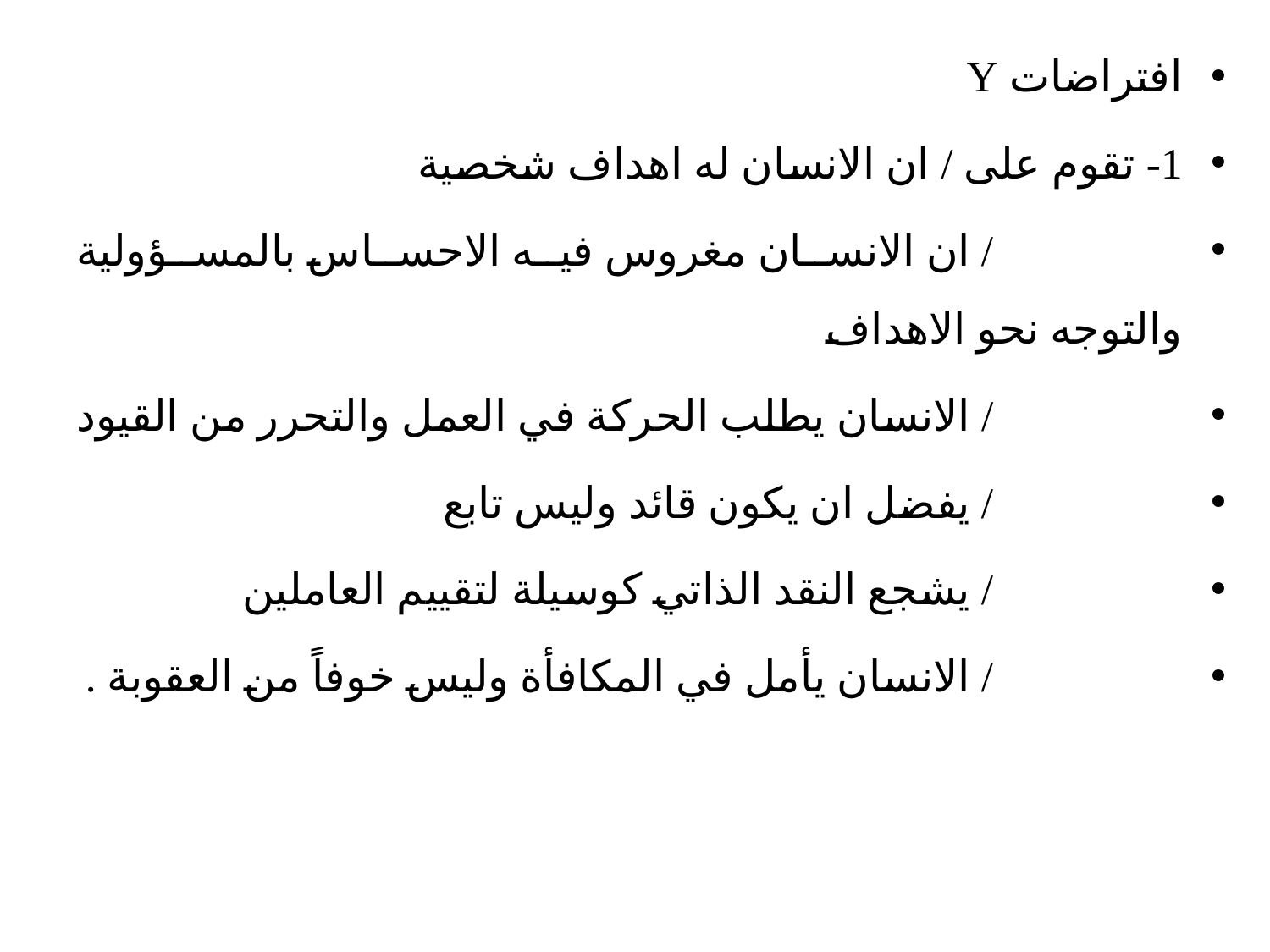

افتراضات Y
1- تقوم على / ان الانسان له اهداف شخصية
                 / ان الانسان مغروس فيه الاحساس بالمسؤولية والتوجه نحو الاهداف
                 / الانسان يطلب الحركة في العمل والتحرر من القيود
                 / يفضل ان يكون قائد وليس تابع
                 / يشجع النقد الذاتي كوسيلة لتقييم العاملين
                 / الانسان يأمل في المكافأة وليس خوفاً من العقوبة .